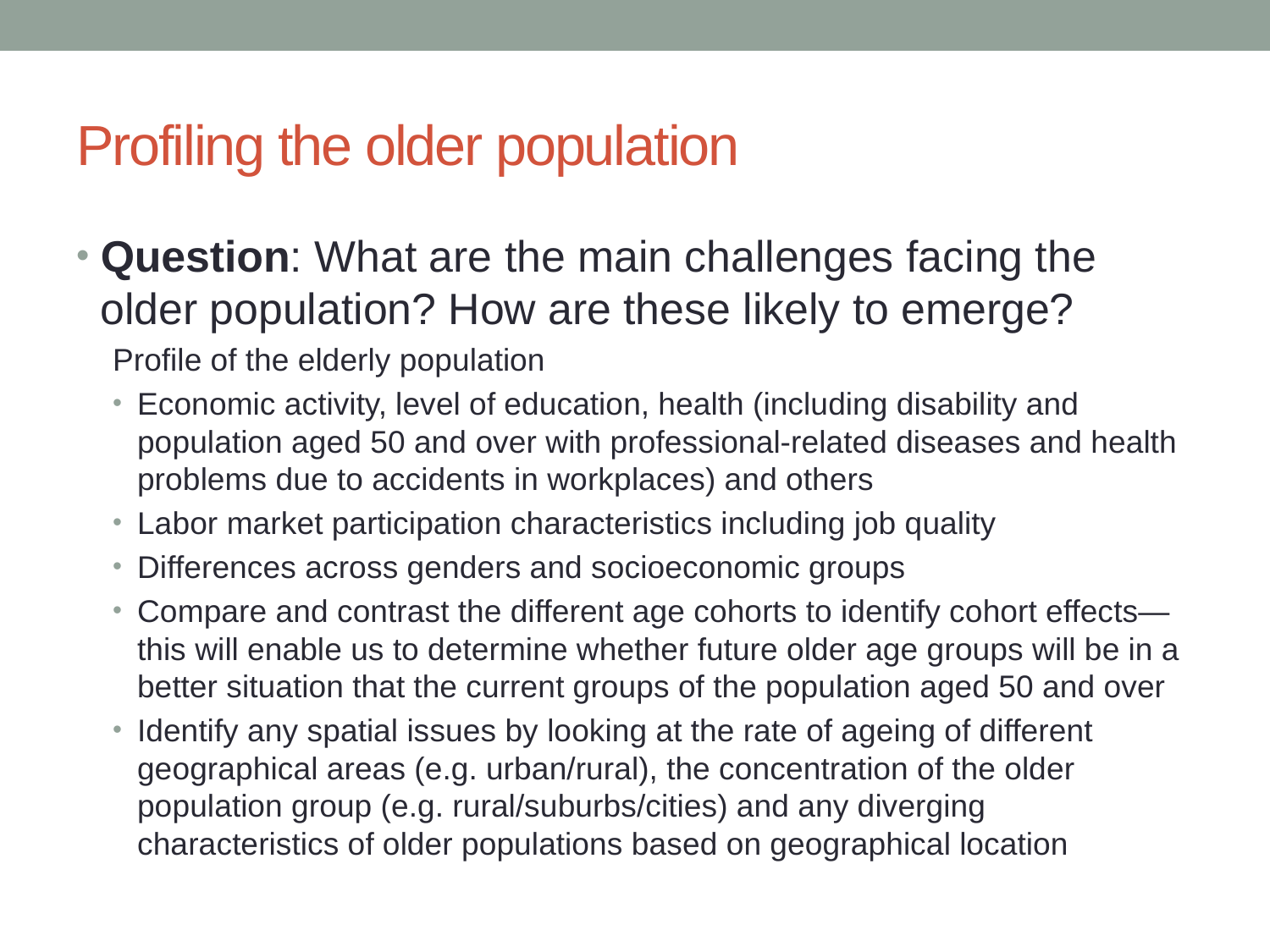

# Profiling the older population
Question: What are the main challenges facing the older population? How are these likely to emerge?
Profile of the elderly population
Economic activity, level of education, health (including disability and population aged 50 and over with professional-related diseases and health problems due to accidents in workplaces) and others
Labor market participation characteristics including job quality
Differences across genders and socioeconomic groups
Compare and contrast the different age cohorts to identify cohort effects—this will enable us to determine whether future older age groups will be in a better situation that the current groups of the population aged 50 and over
Identify any spatial issues by looking at the rate of ageing of different geographical areas (e.g. urban/rural), the concentration of the older population group (e.g. rural/suburbs/cities) and any diverging characteristics of older populations based on geographical location